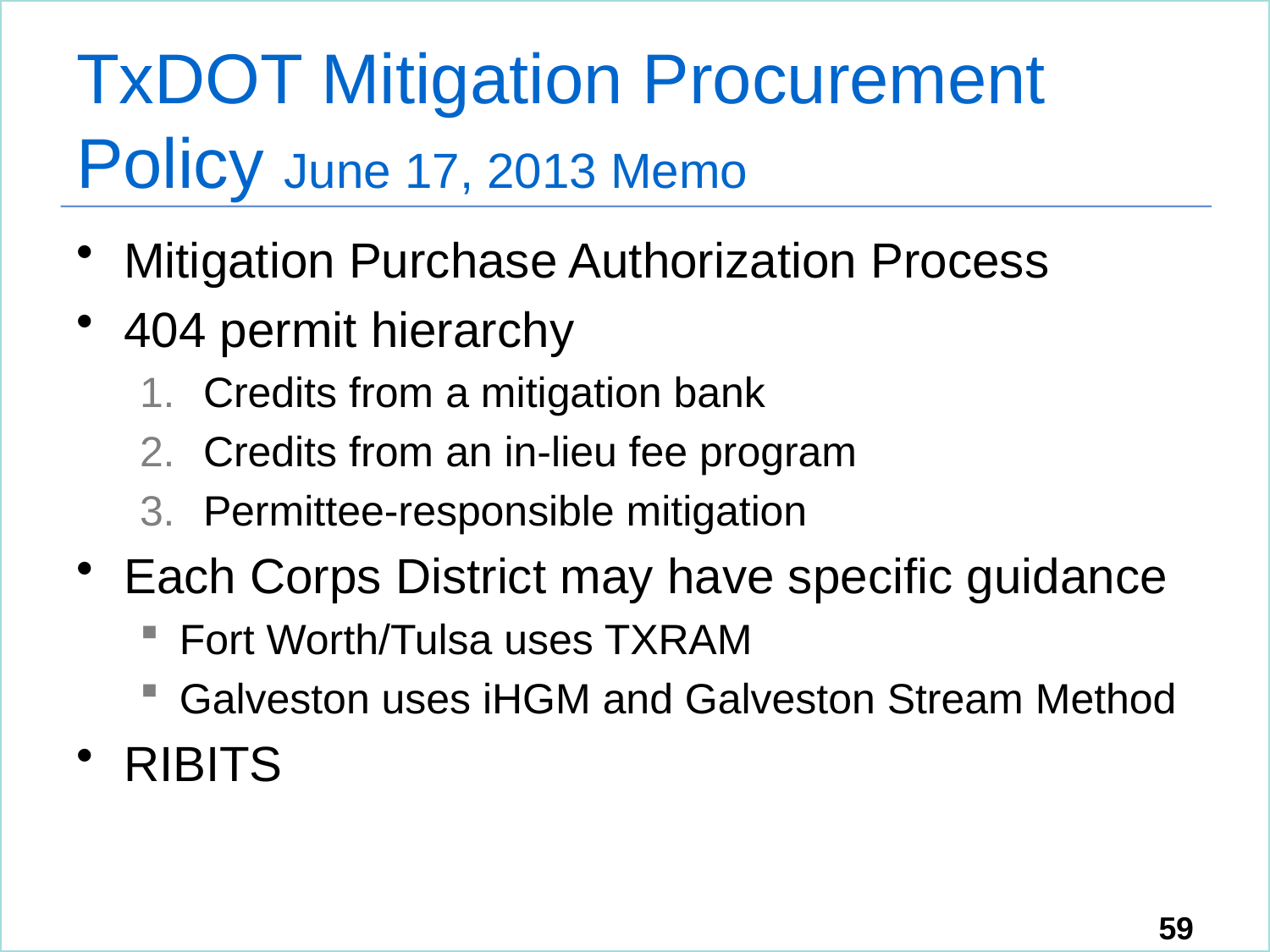

# TxDOT Mitigation Procurement Policy June 17, 2013 Memo
Mitigation Purchase Authorization Process
404 permit hierarchy
Credits from a mitigation bank
Credits from an in-lieu fee program
Permittee-responsible mitigation
Each Corps District may have specific guidance
Fort Worth/Tulsa uses TXRAM
Galveston uses iHGM and Galveston Stream Method
RIBITS

59